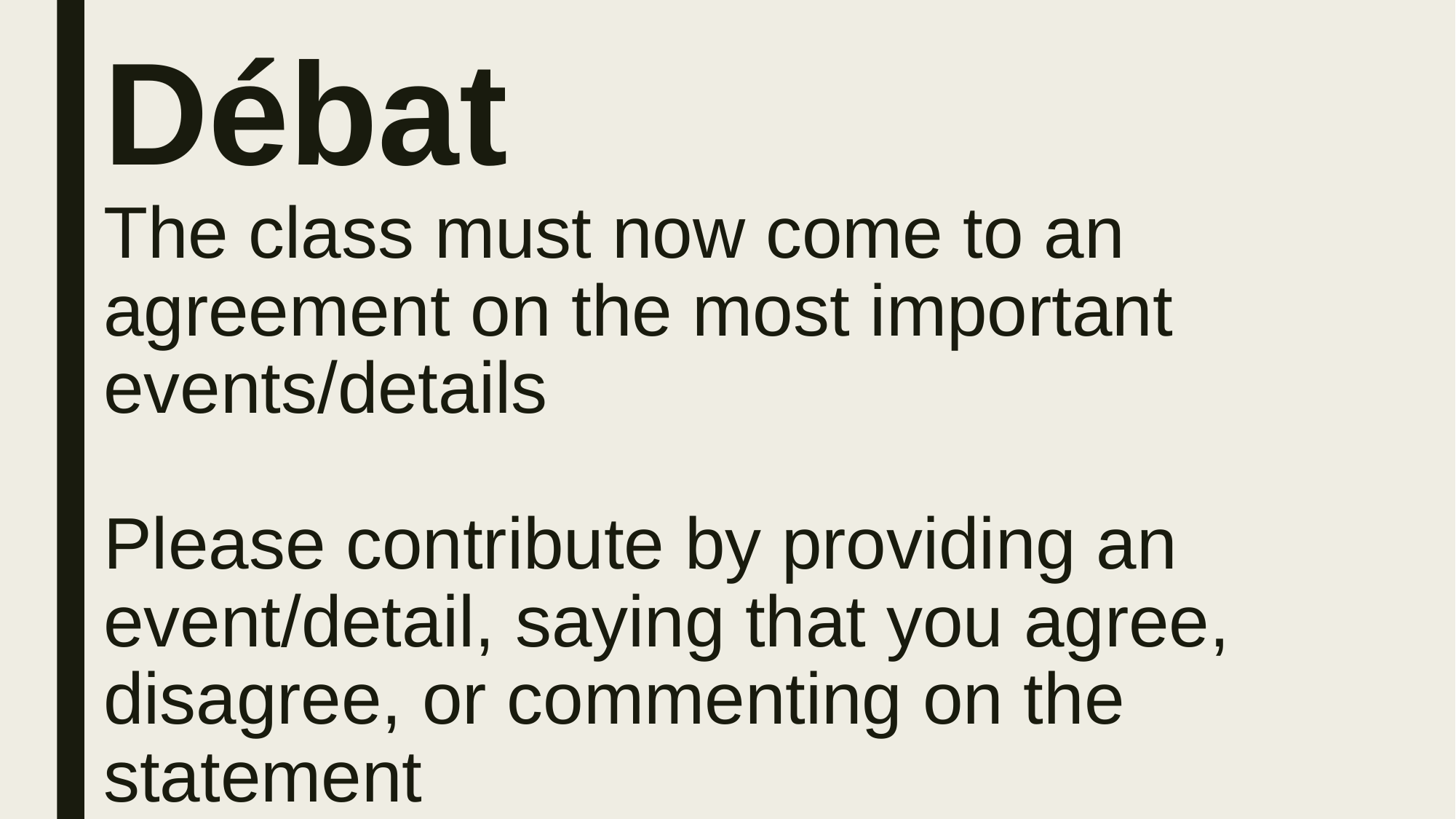

Débat
The class must now come to an agreement on the most important events/details

Please contribute by providing an event/detail, saying that you agree, disagree, or commenting on the statement